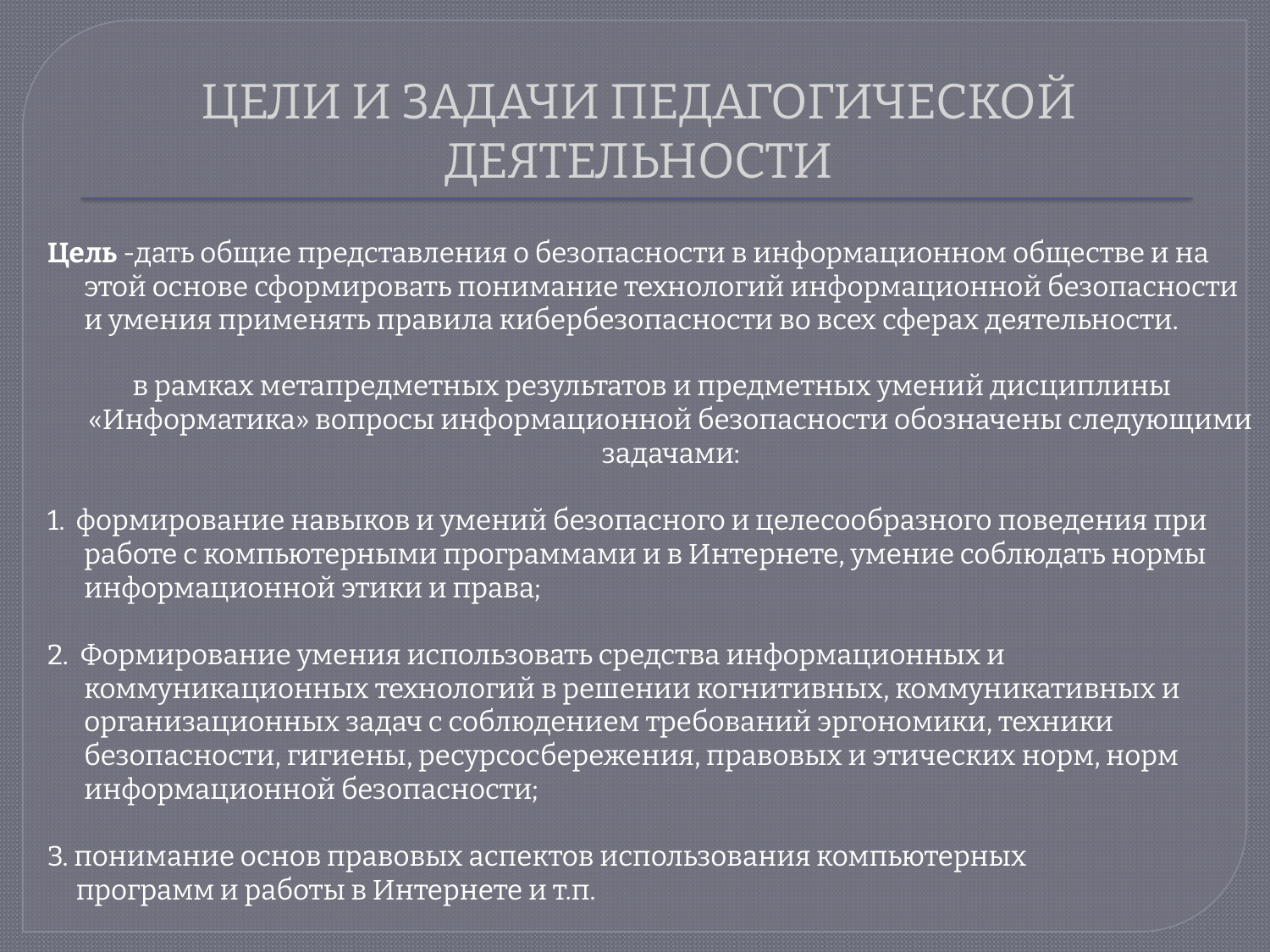

# ЦЕЛИ И ЗАДАЧИ ПЕДАГОГИЧЕСКОЙ ДЕЯТЕЛЬНОСТИ
Цель -дать общие представления о безопасности в информационном обществе и на этой основе сформировать понимание технологий информационной безопасности и умения применять правила кибербезопасности во всех сферах деятельности.

в рамках метапредметных результатов и предметных умений дисциплины «Информатика» вопросы информационной безопасности обозначены следующими задачами:

1.  формирование навыков и умений безопасного и целесообразного поведения при работе с компьютерными программами и в Интернете, умение соблюдать нормы информационной этики и права;

2.  Формирование умения использовать средства информационных и коммуникационных технологий в решении когнитивных, коммуникативных и организационных задач с соблюдением требований эргономики, техники безопасности, гигиены, ресурсосбережения, правовых и этических норм, норм информационной безопасности;

3. понимание основ правовых аспектов использования компьютерных
     программ и работы в Интернете и т.п.